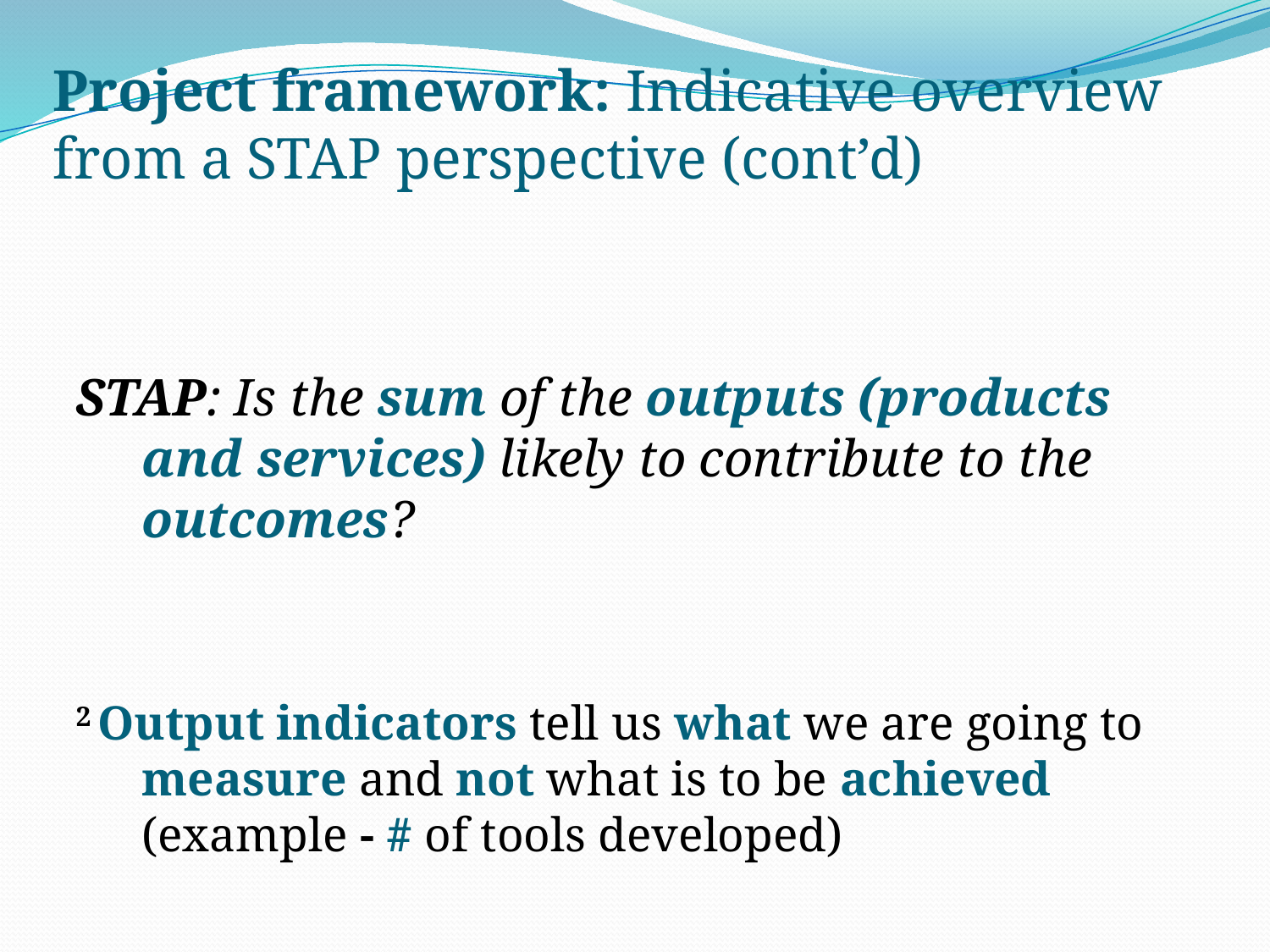

# Project framework: Indicative overview from a STAP perspective (cont’d)

STAP: Is the sum of the outputs (products and services) likely to contribute to the outcomes?

2 Output indicators tell us what we are going to measure and not what is to be achieved (example - # of tools developed)